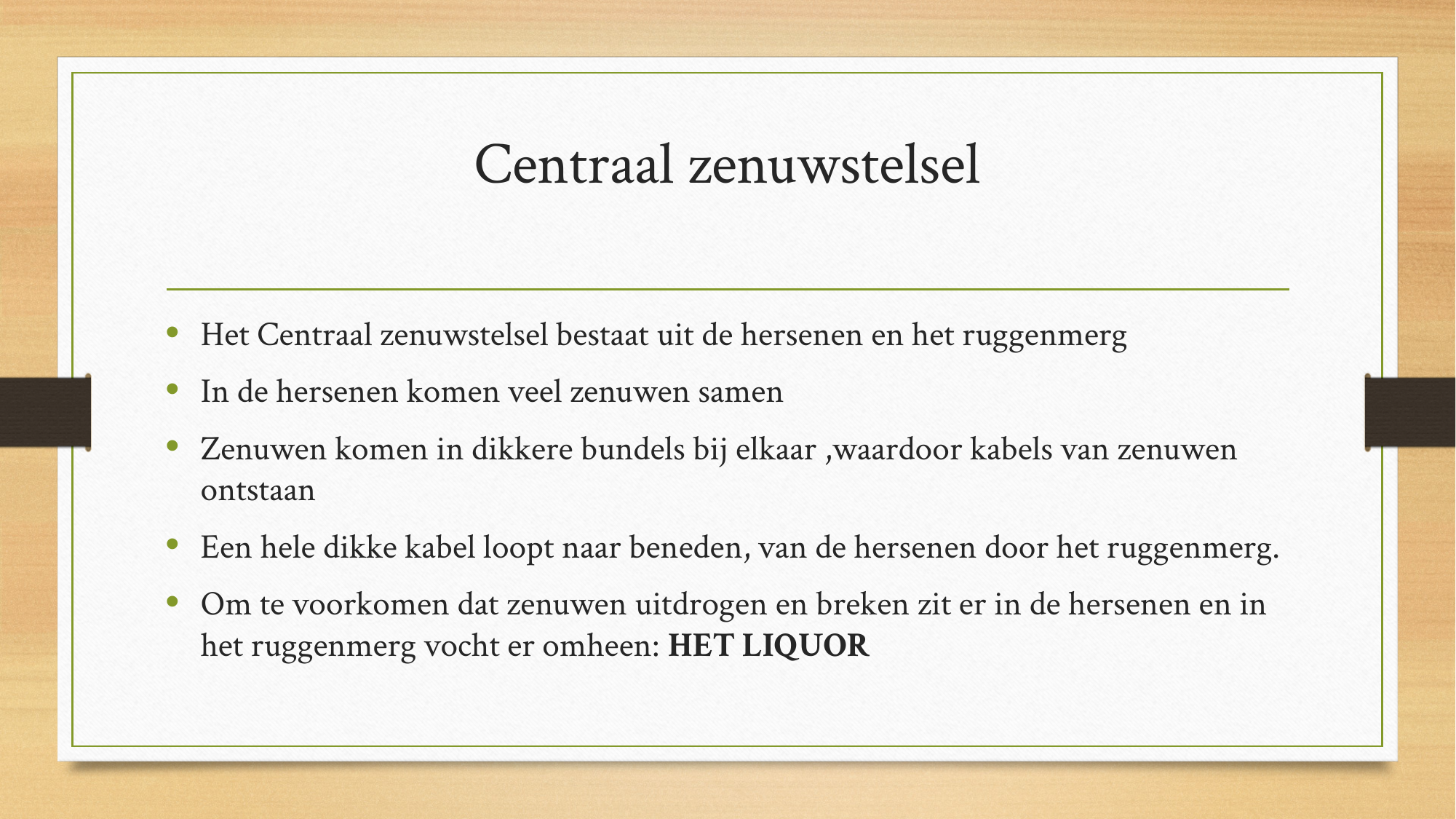

# Centraal zenuwstelsel
Het Centraal zenuwstelsel bestaat uit de hersenen en het ruggenmerg
In de hersenen komen veel zenuwen samen
Zenuwen komen in dikkere bundels bij elkaar ,waardoor kabels van zenuwen ontstaan
Een hele dikke kabel loopt naar beneden, van de hersenen door het ruggenmerg.
Om te voorkomen dat zenuwen uitdrogen en breken zit er in de hersenen en in het ruggenmerg vocht er omheen: HET LIQUOR